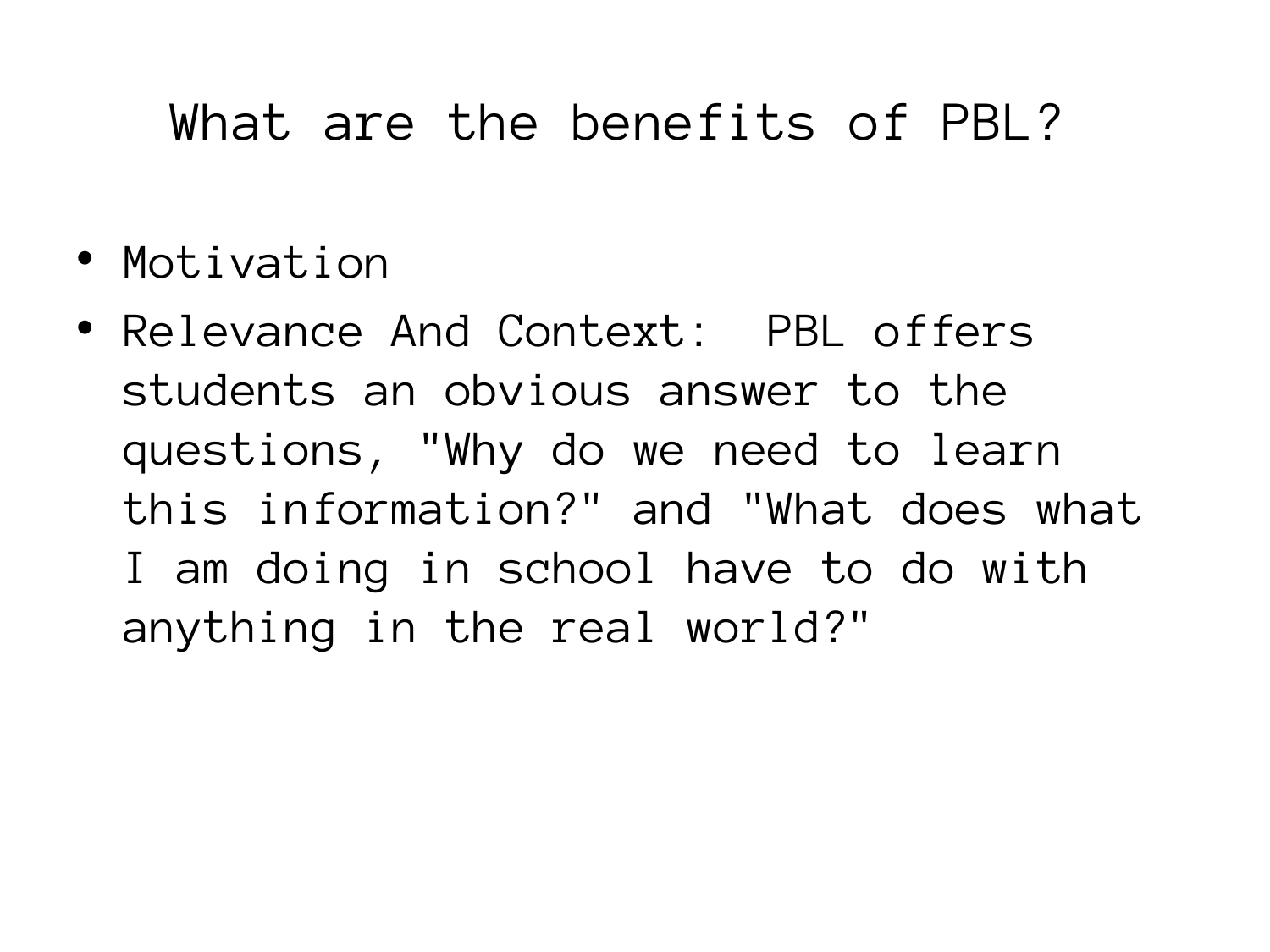

# What are the benefits of PBL?
Motivation
Relevance And Context:  PBL offers students an obvious answer to the questions, "Why do we need to learn this information?" and "What does what I am doing in school have to do with anything in the real world?"